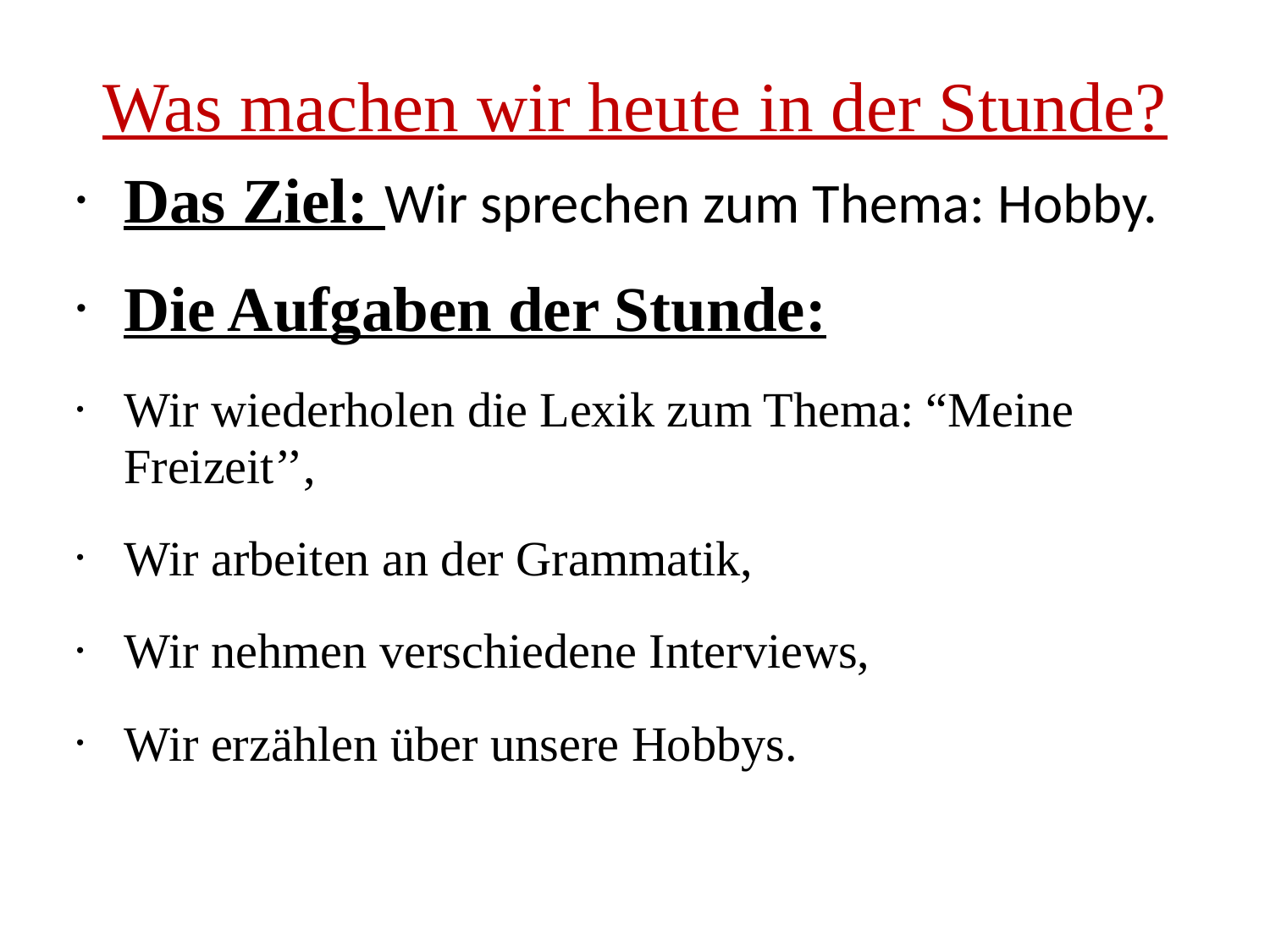

# Was machen wir heute in der Stunde?
Das Ziel: Wir sprechen zum Thema: Hobby.
Die Aufgaben der Stunde:
Wir wiederholen die Lexik zum Thema: “Meine Freizeit’’,
Wir arbeiten an der Grammatik,
Wir nehmen verschiedene Interviews,
Wir erzählen über unsere Hobbys.